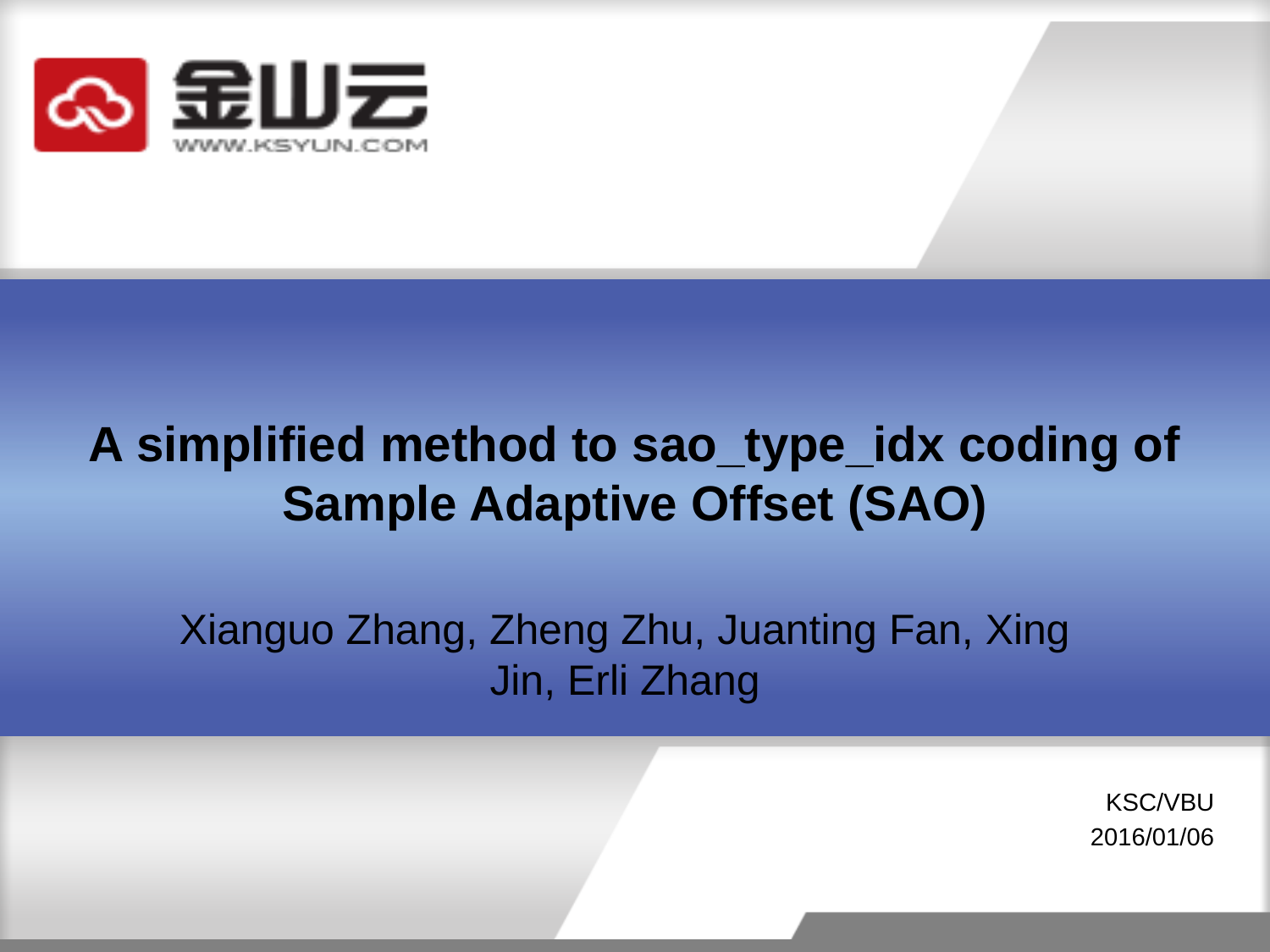

# A simplified method to sao_type_idx coding of Sample Adaptive Offset (SAO)

Xianguo Zhang, Zheng Zhu, Juanting Fan, Xing Jin, Erli Zhang